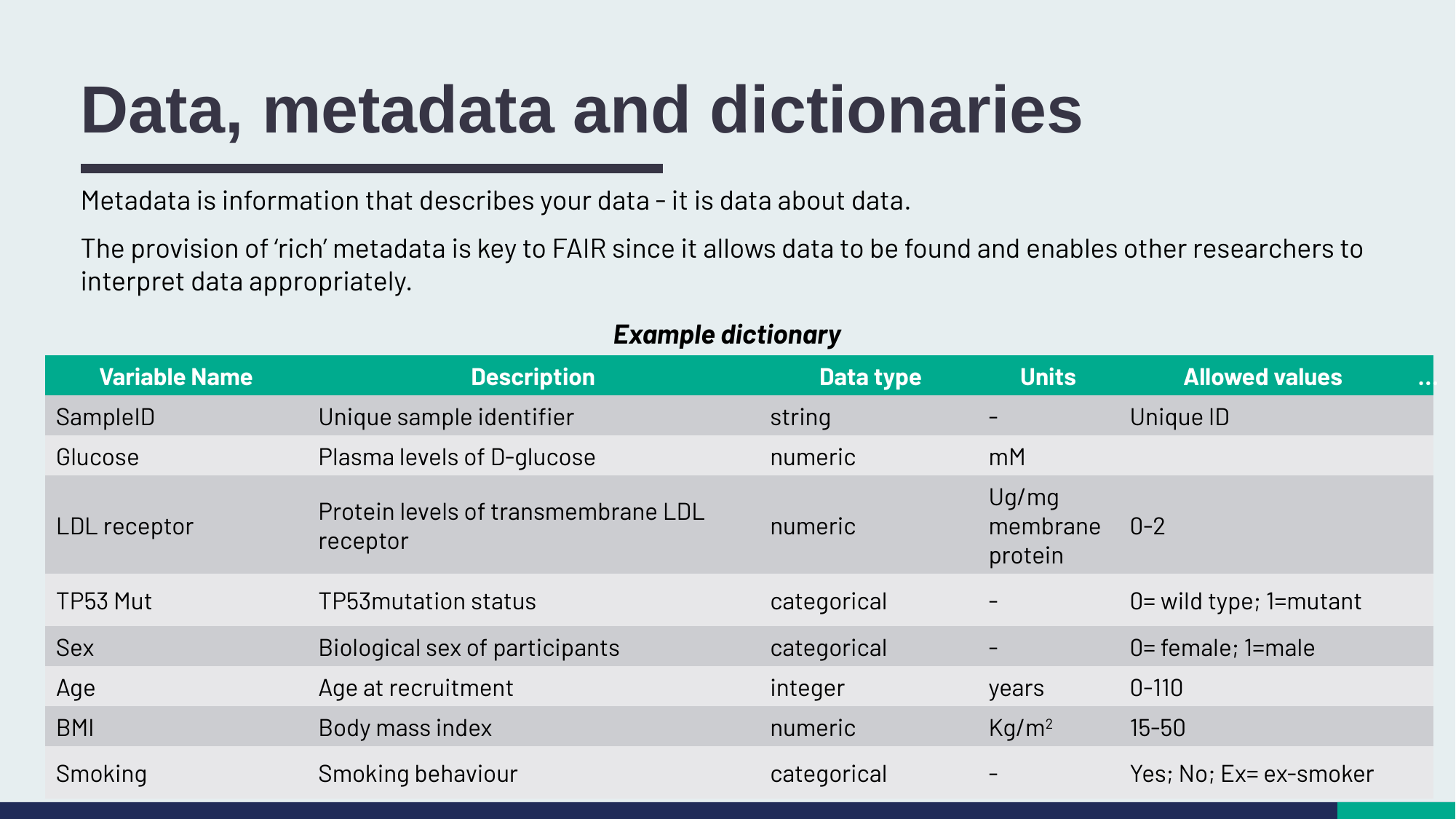

# Data, metadata and dictionaries
Metadata is information that describes your data - it is data about data.
The provision of ‘rich’ metadata is key to FAIR since it allows data to be found and enables other researchers to interpret data appropriately.

Example dictionary
| Variable Name | Description | Data type | Units | Allowed values | … |
| --- | --- | --- | --- | --- | --- |
| SampleID | Unique sample identifier | string | - | Unique ID |  |
| Glucose | Plasma levels of D-glucose | numeric | mM |  |  |
| LDL receptor | Protein levels of transmembrane LDL receptor | numeric | Ug/mg membrane protein | 0-2 |  |
| TP53 Mut | TP53mutation status | categorical | - | 0= wild type; 1=mutant |  |
| Sex | Biological sex of participants | categorical | - | 0= female; 1=male |  |
| Age | Age at recruitment | integer | years | 0-110 |  |
| BMI | Body mass index | numeric | Kg/m2 | 15-50 |  |
| Smoking | Smoking behaviour | categorical | - | Yes; No; Ex= ex-smoker |  |
12
CBF